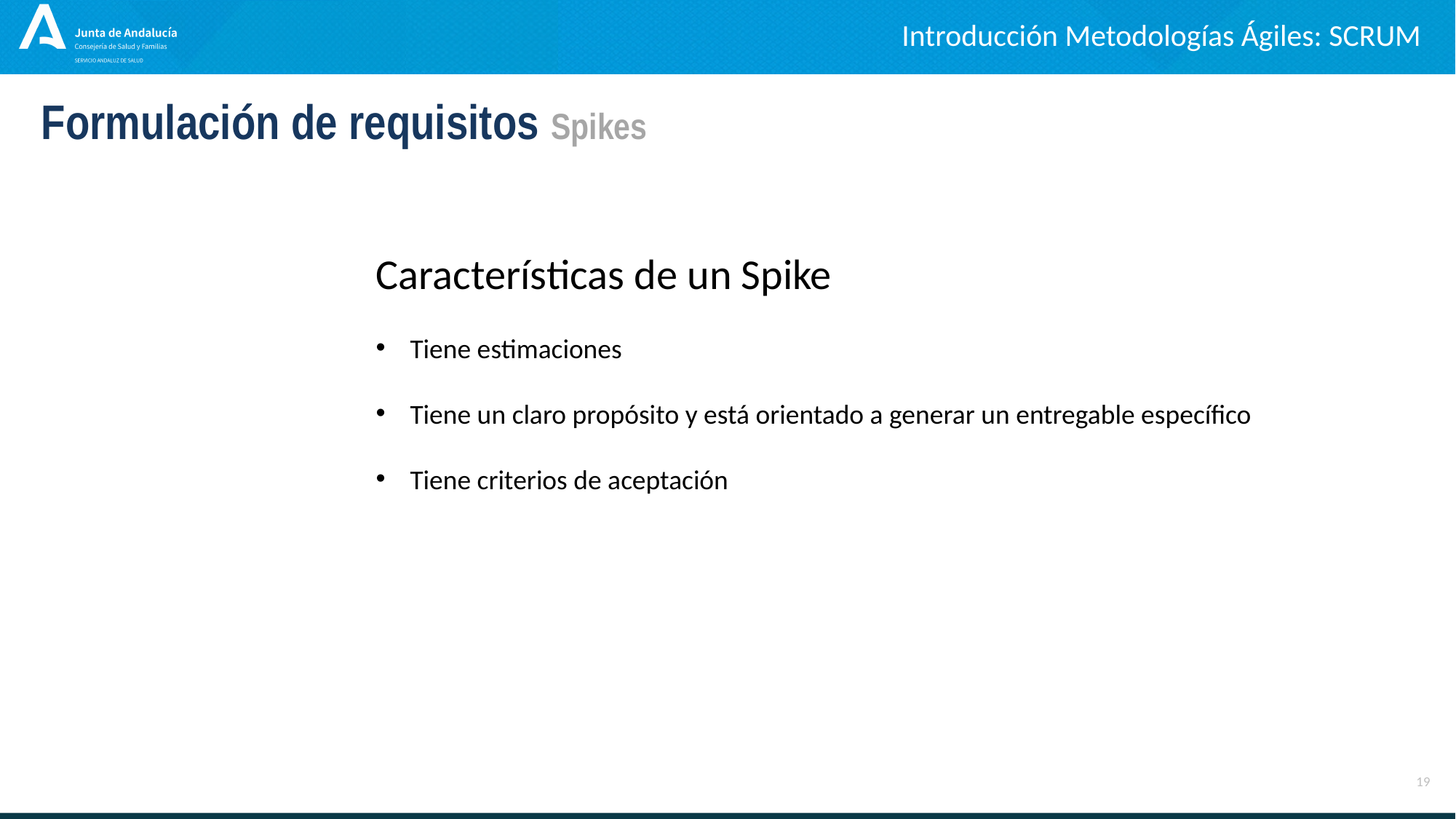

Introducción Metodologías Ágiles: SCRUM

Formulación de requisitos Spikes

Características de un Spike
Tiene estimaciones
Tiene un claro propósito y está orientado a generar un entregable específico
Tiene criterios de aceptación
19